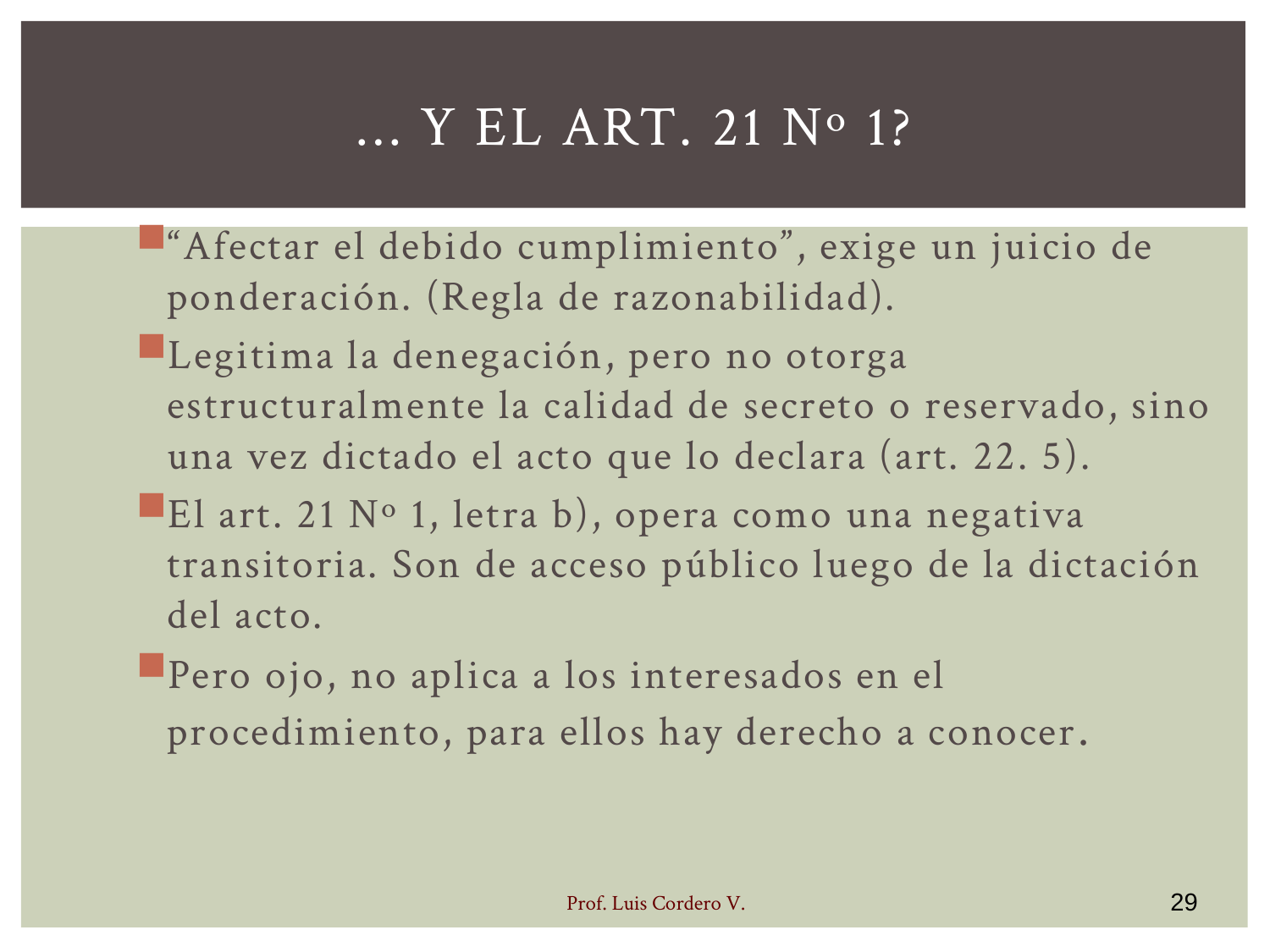

# … y el art. 21 Nº 1?
“Afectar el debido cumplimiento”, exige un juicio de ponderación. (Regla de razonabilidad).
Legitima la denegación, pero no otorga estructuralmente la calidad de secreto o reservado, sino una vez dictado el acto que lo declara (art. 22. 5).
El art. 21 Nº 1, letra b), opera como una negativa transitoria. Son de acceso público luego de la dictación del acto.
Pero ojo, no aplica a los interesados en el procedimiento, para ellos hay derecho a conocer.
29
Prof. Luis Cordero V.